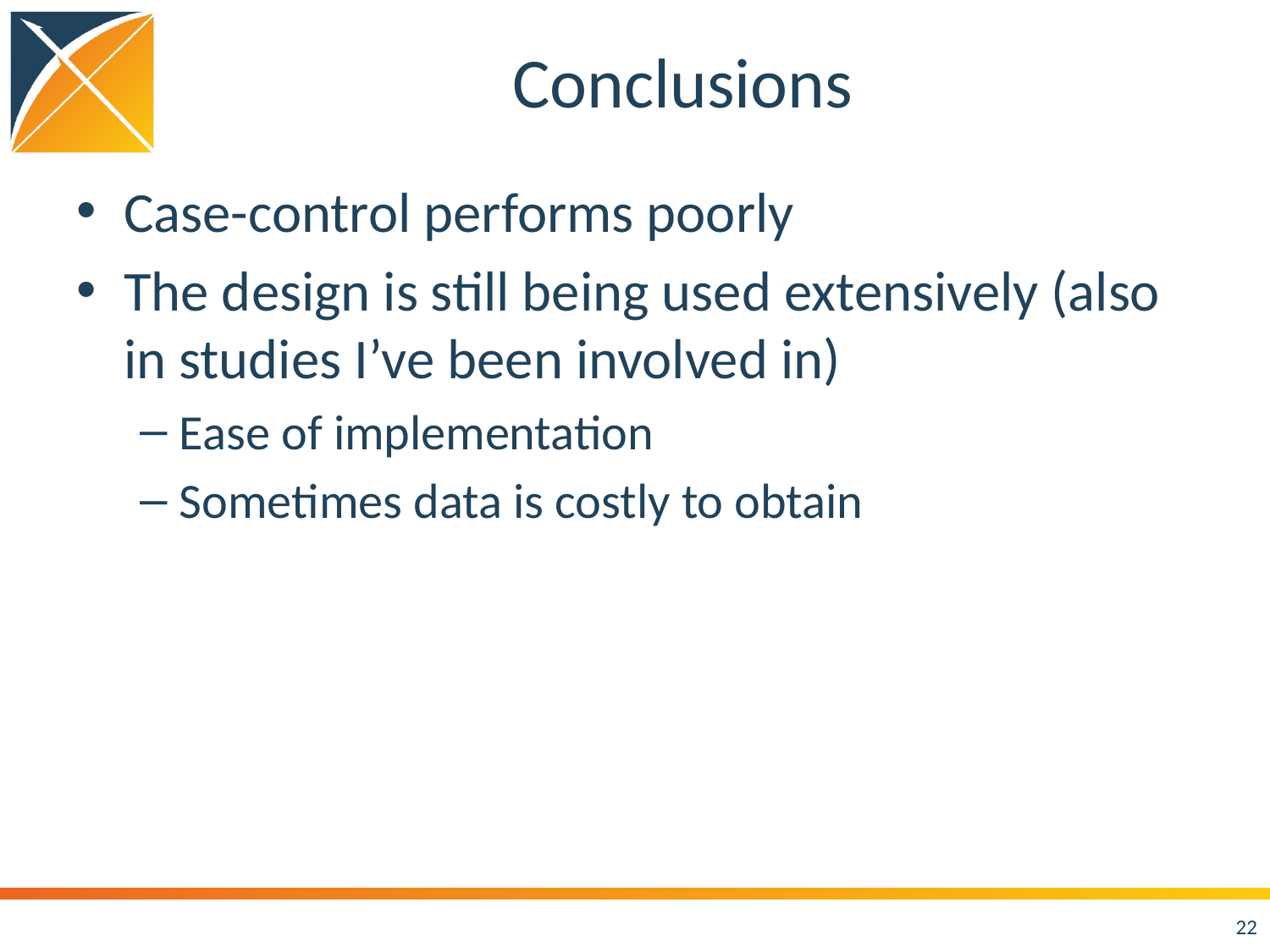

# Conclusions
Case-control performs poorly
The design is still being used extensively (also in studies I’ve been involved in)
Ease of implementation
Sometimes data is costly to obtain
22